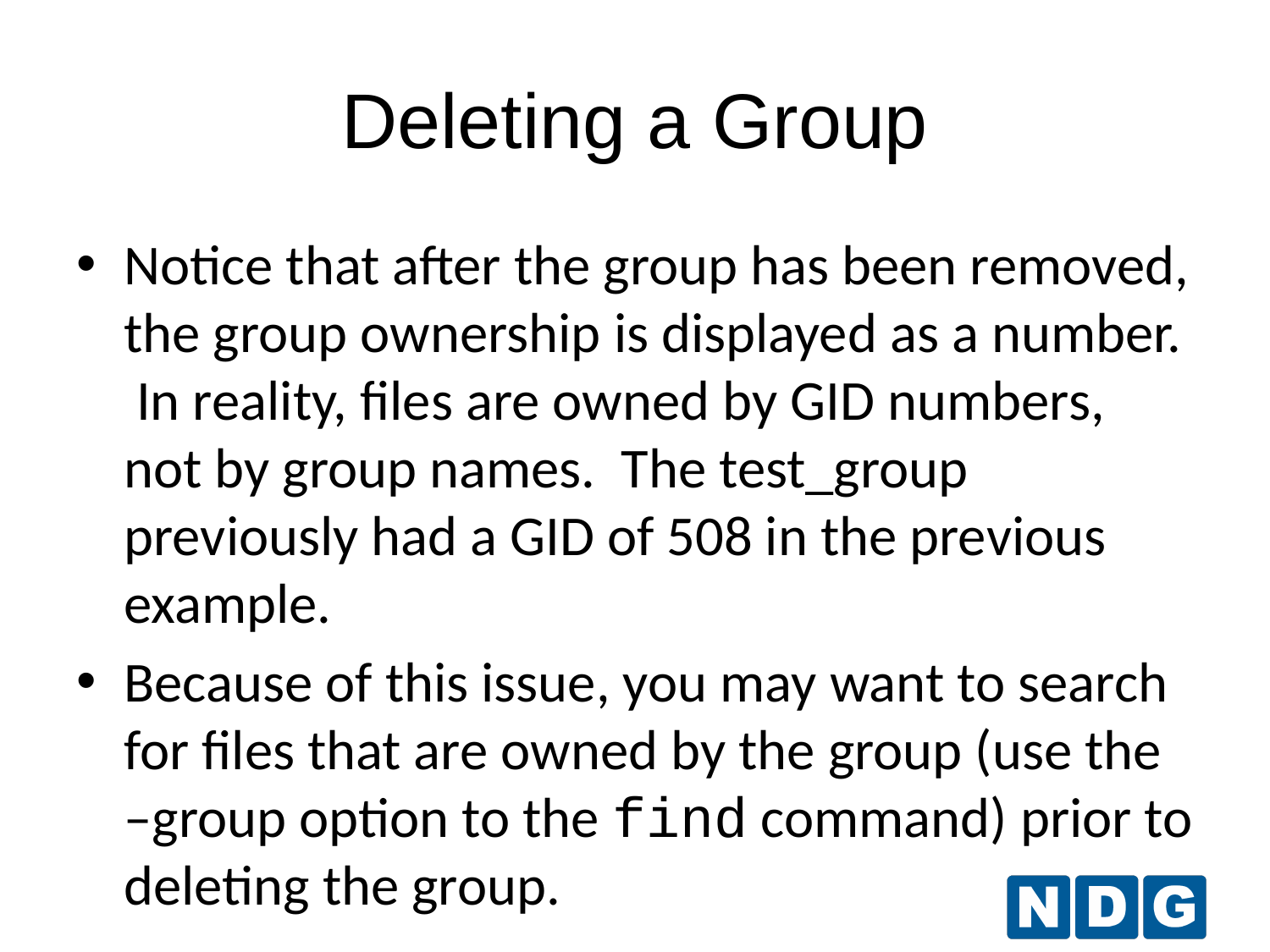

Deleting a Group
Notice that after the group has been removed, the group ownership is displayed as a number.  In reality, files are owned by GID numbers, not by group names.  The test_group previously had a GID of 508 in the previous example.
Because of this issue, you may want to search for files that are owned by the group (use the –group option to the find command) prior to deleting the group.